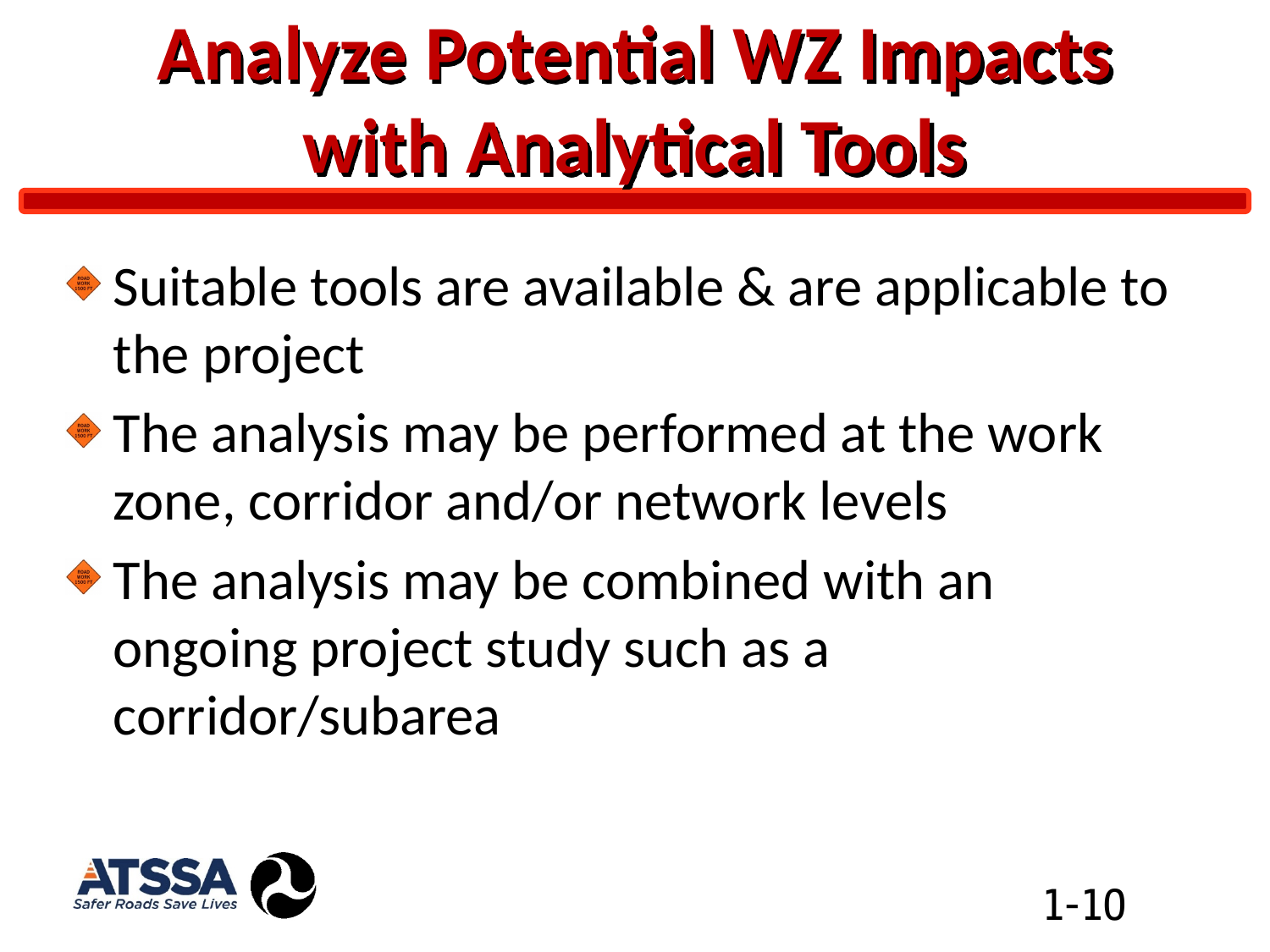

# Analyze Potential WZ Impacts with Analytical Tools
Suitable tools are available & are applicable to the project
The analysis may be performed at the work zone, corridor and/or network levels
The analysis may be combined with an ongoing project study such as a corridor/subarea